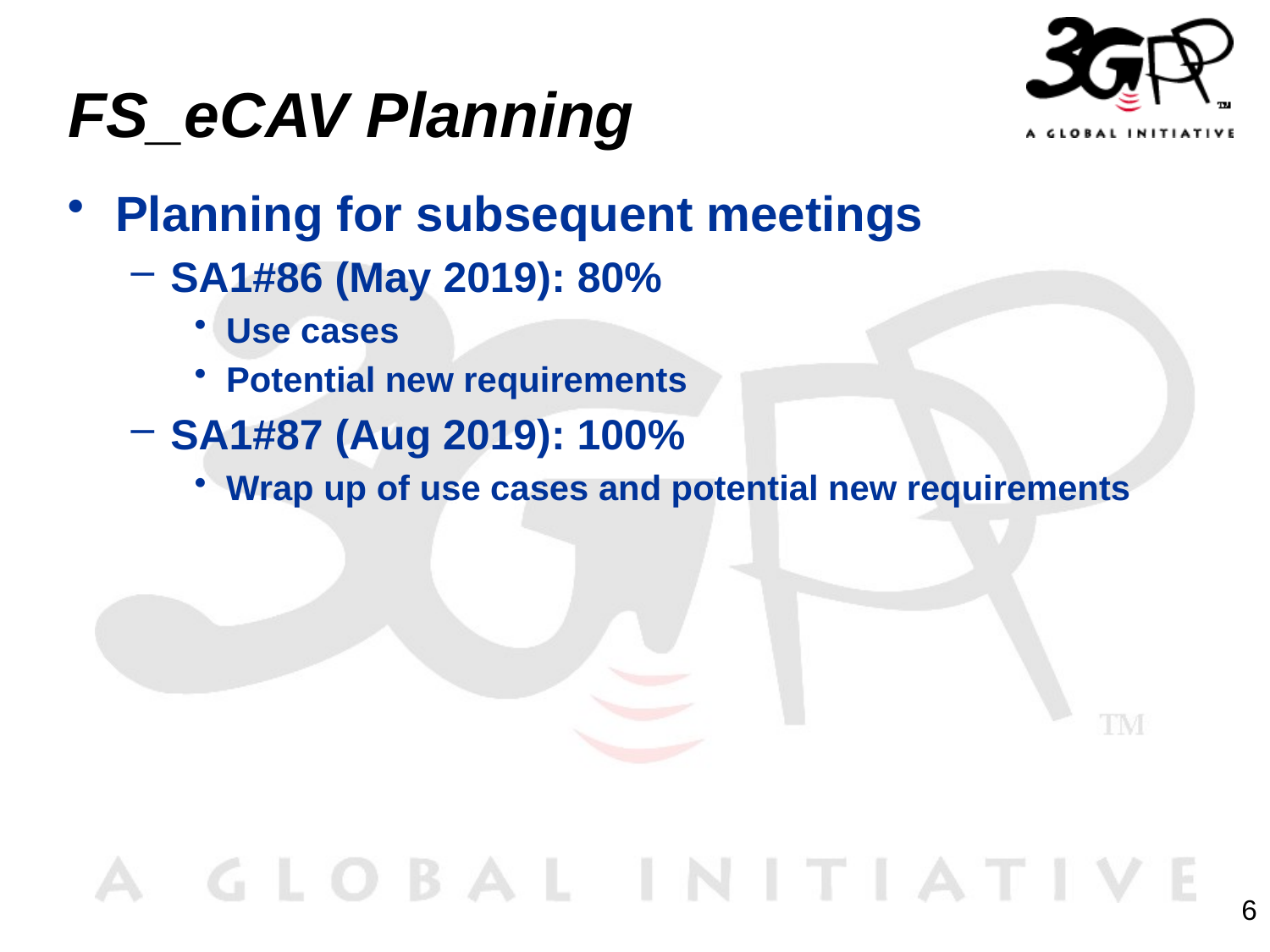

# FS_eCAV Planning
Planning for subsequent meetings
SA1#86 (May 2019): 80%
Use cases
Potential new requirements
SA1#87 (Aug 2019): 100%
Wrap up of use cases and potential new requirements
6